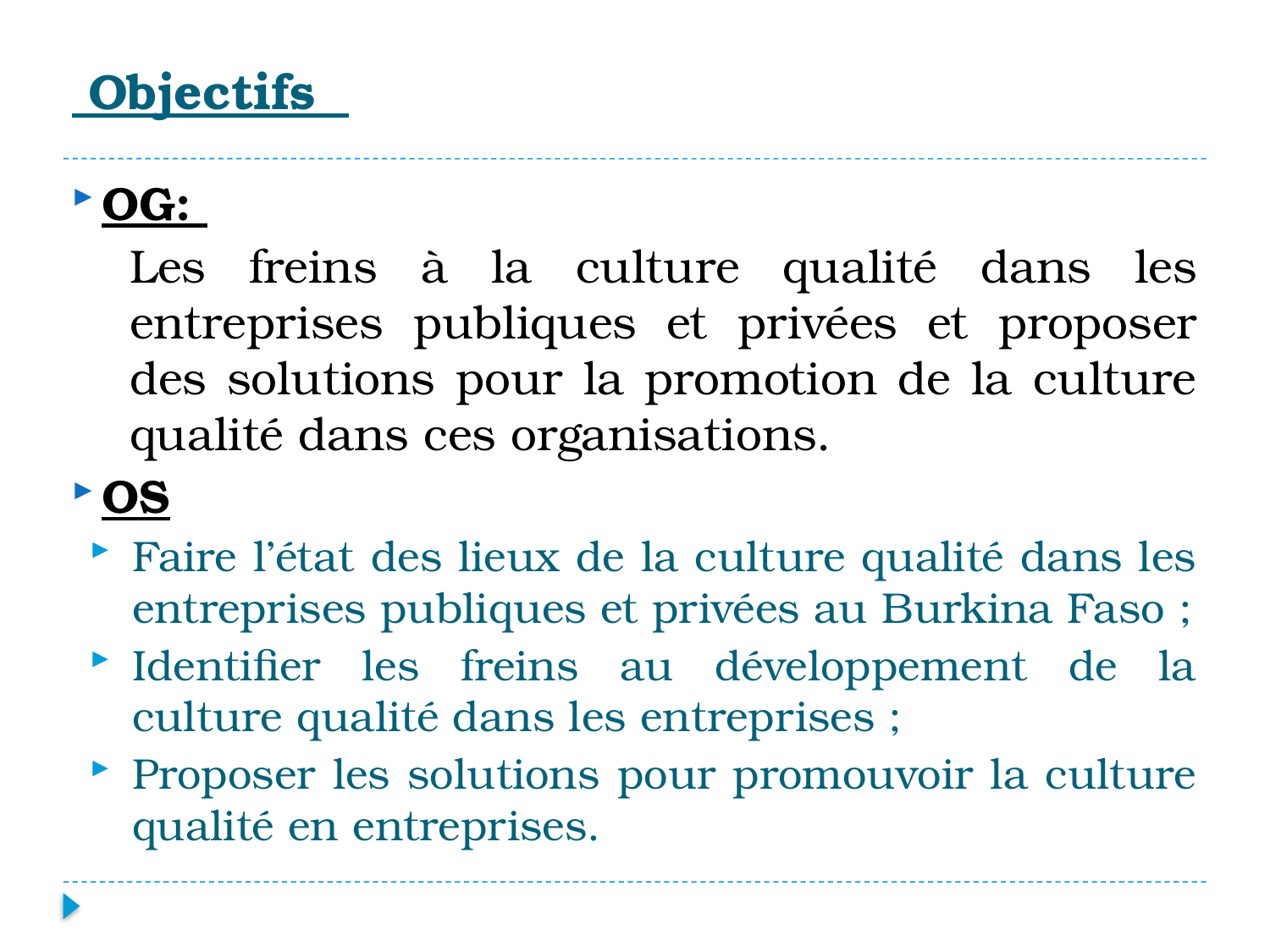

# Objectifs
OG:
Les freins à la culture qualité dans les entreprises publiques et privées et proposer des solutions pour la promotion de la culture qualité dans ces organisations.
OS
Faire l’état des lieux de la culture qualité dans les entreprises publiques et privées au Burkina Faso ;
Identifier les freins au développement de la culture qualité dans les entreprises ;
Proposer les solutions pour promouvoir la culture qualité en entreprises.